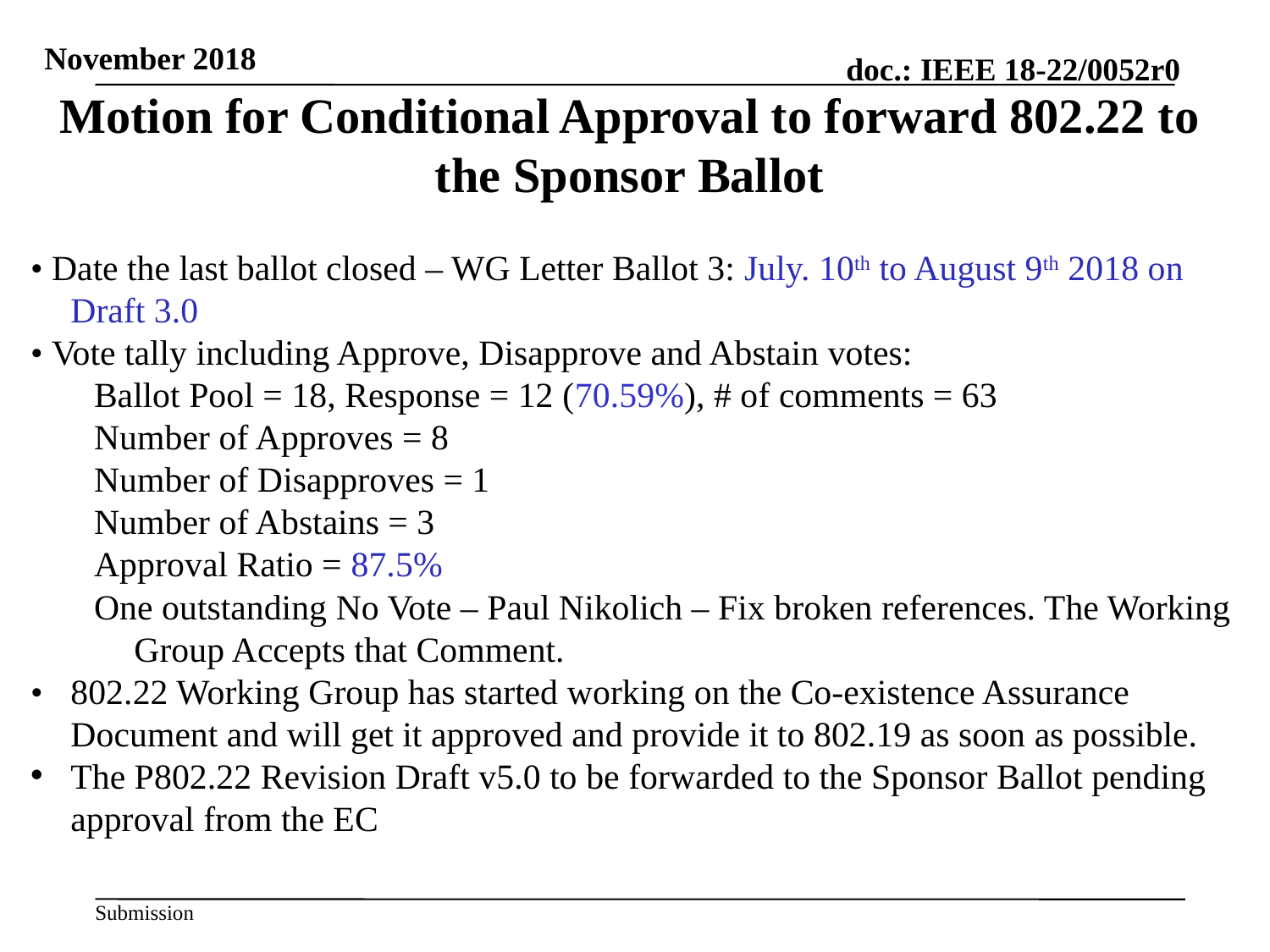

November 2018
# Motion for Conditional Approval to forward 802.22 to the Sponsor Ballot
• Date the last ballot closed – WG Letter Ballot 3: July. 10th to August 9th 2018 on Draft 3.0
• Vote tally including Approve, Disapprove and Abstain votes:
Ballot Pool = 18, Response = 12 (70.59%), # of comments = 63
Number of Approves = 8
Number of Disapproves = 1
Number of Abstains = 3
Approval Ratio = 87.5%
One outstanding No Vote – Paul Nikolich – Fix broken references. The Working Group Accepts that Comment.
• 	802.22 Working Group has started working on the Co-existence Assurance Document and will get it approved and provide it to 802.19 as soon as possible.
The P802.22 Revision Draft v5.0 to be forwarded to the Sponsor Ballot pending approval from the EC